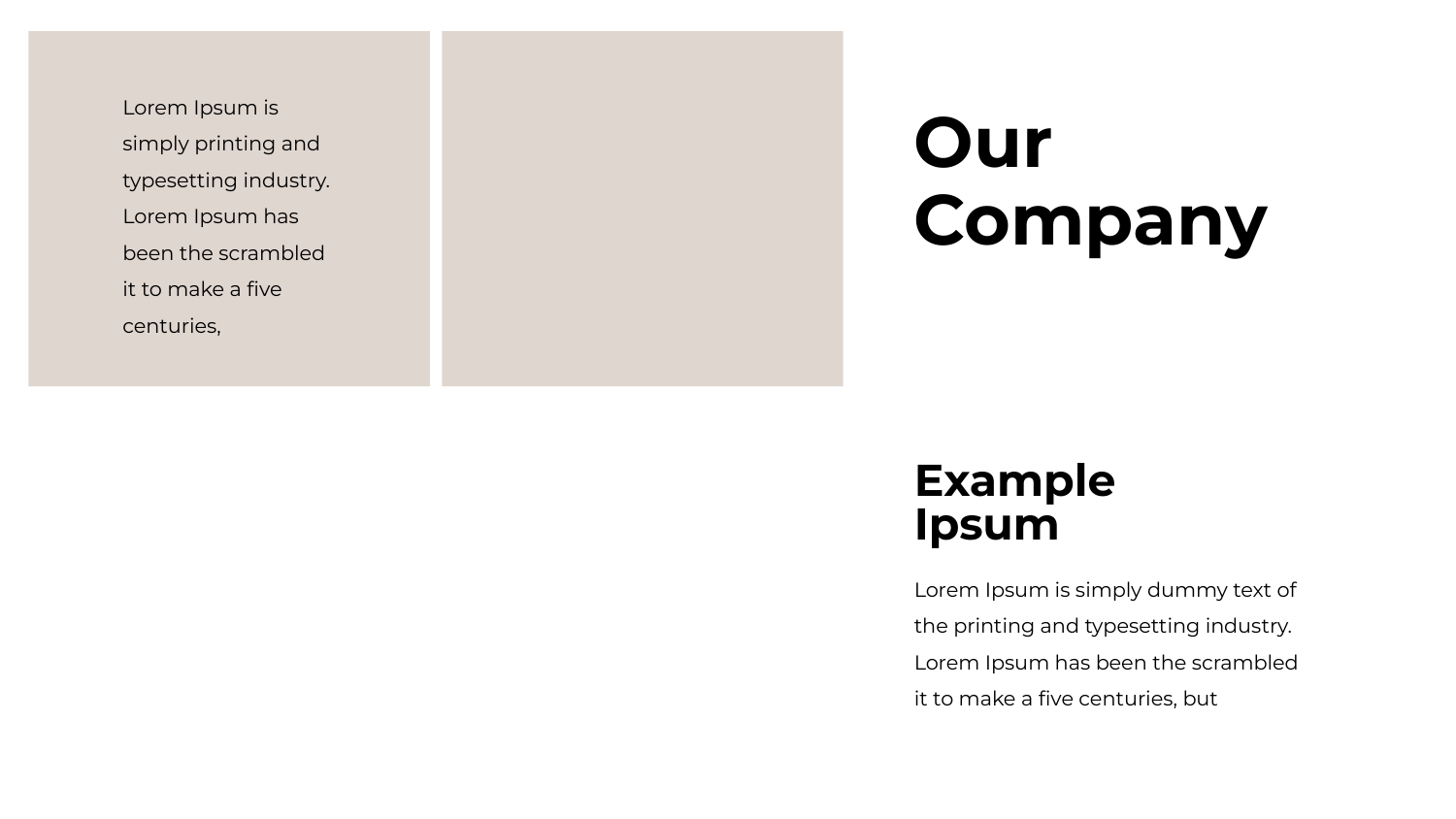

Lorem Ipsum is simply printing and typesetting industry. Lorem Ipsum has been the scrambled it to make a five centuries,
Our
Company

Example
Ipsum
Lorem Ipsum is simply dummy text of the printing and typesetting industry. Lorem Ipsum has been the scrambled it to make a five centuries, but